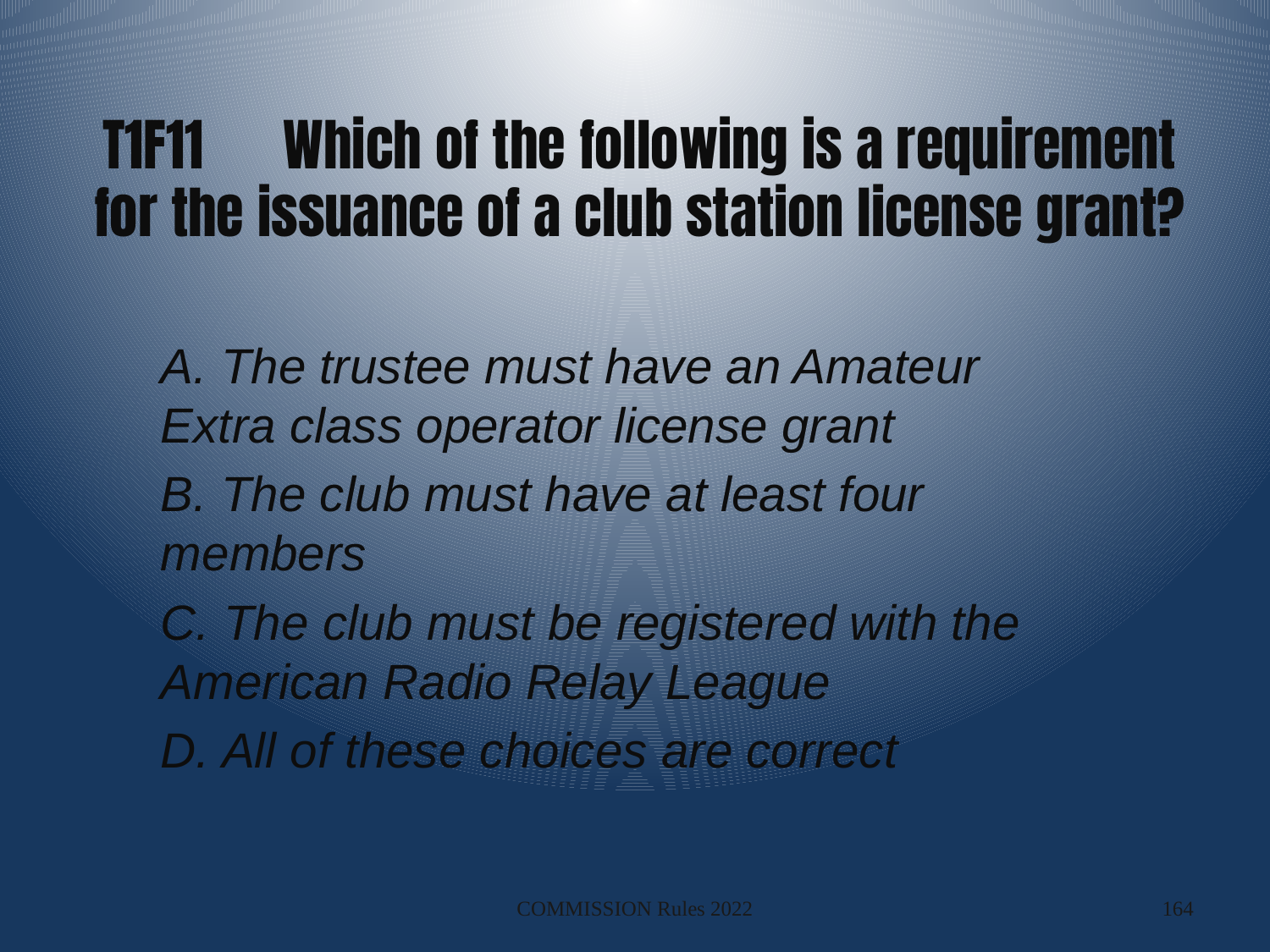

# T1F11      Which of the following is a requirement for the issuance of a club station license grant?
A. The trustee must have an Amateur Extra class operator license grant
B. The club must have at least four members
C. The club must be registered with the American Radio Relay League
D. All of these choices are correct
COMMISSION Rules 2022
164